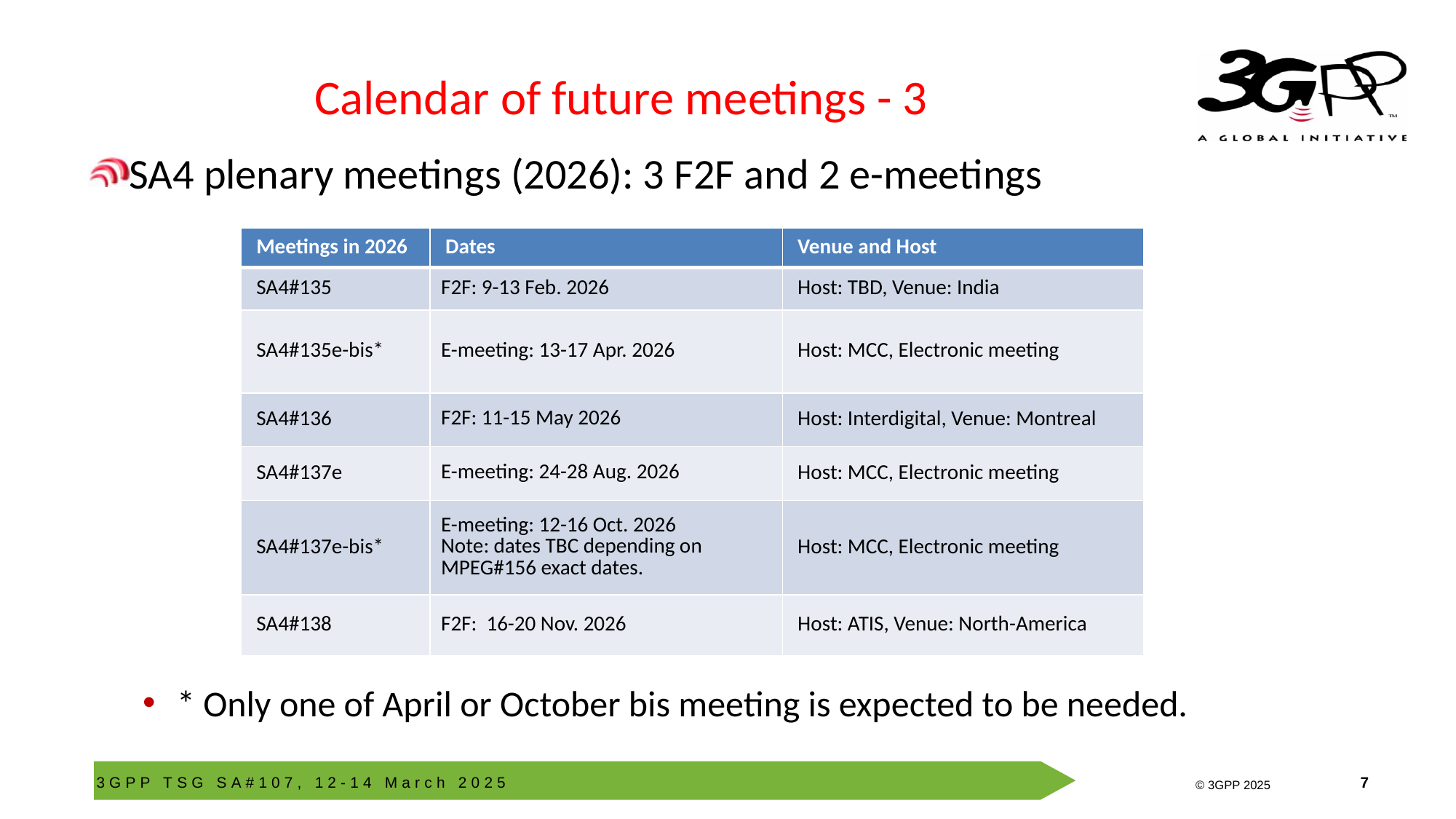

# Calendar of future meetings - 3
SA4 plenary meetings (2026): 3 F2F and 2 e-meetings

* Only one of April or October bis meeting is expected to be needed.

| Meetings in 2026 | Dates | Venue and Host |
| --- | --- | --- |
| SA4#135 | F2F: 9-13 Feb. 2026 | Host: TBD, Venue: India |
| SA4#135e-bis\* | E-meeting: 13-17 Apr. 2026 | Host: MCC, Electronic meeting |
| SA4#136 | F2F: 11-15 May 2026 | Host: Interdigital, Venue: Montreal |
| SA4#137e | E-meeting: 24-28 Aug. 2026 | Host: MCC, Electronic meeting |
| SA4#137e-bis\* | E-meeting: 12-16 Oct. 2026 Note: dates TBC depending on MPEG#156 exact dates. | Host: MCC, Electronic meeting |
| SA4#138 | F2F:  16-20 Nov. 2026 | Host: ATIS, Venue: North-America |